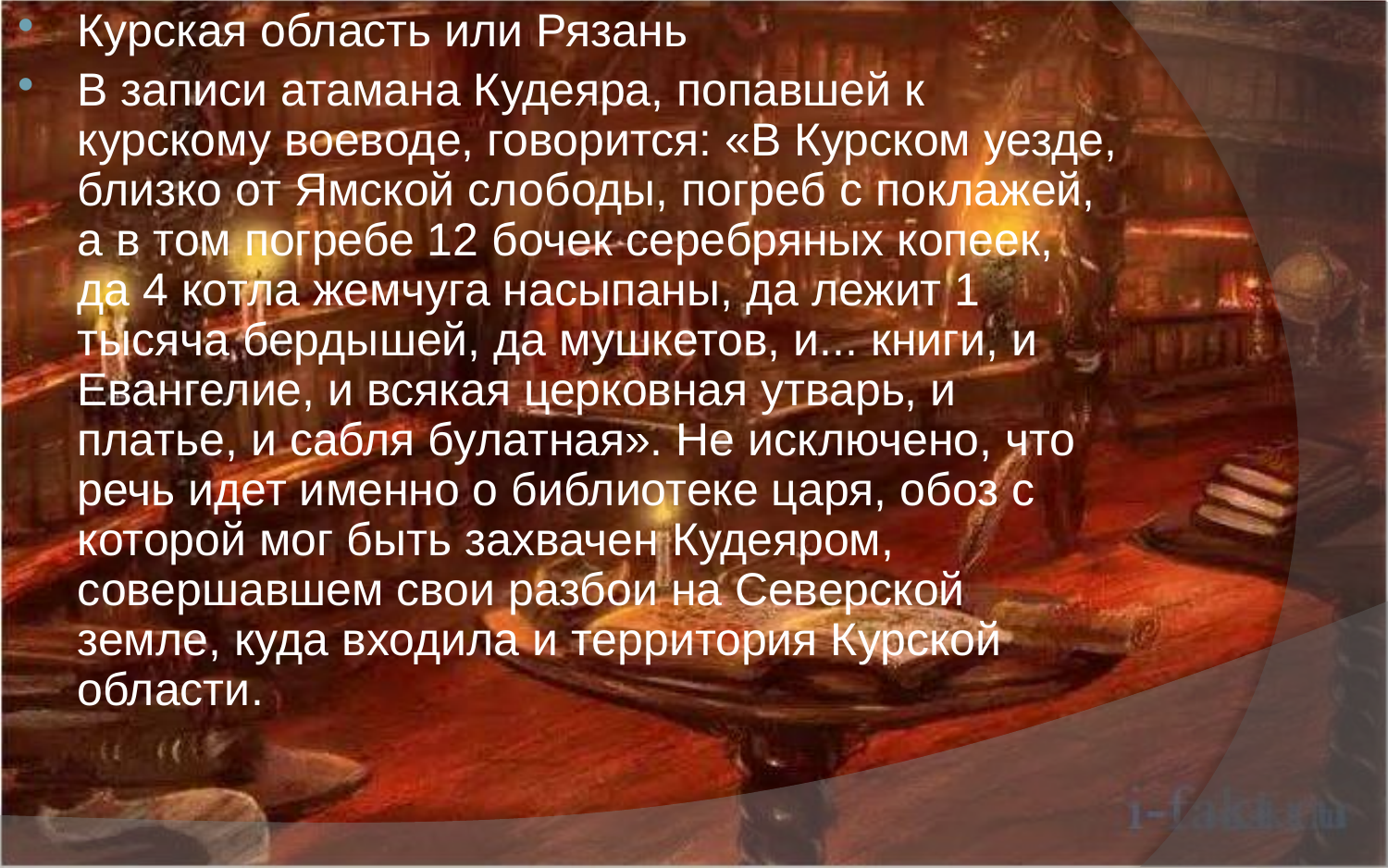

Курская область или Рязань
В записи атамана Кудеяра, попавшей к курскому воеводе, говорится: «В Курском уезде, близко от Ямской слободы, погреб с поклажей, а в том погребе 12 бочек серебряных копеек, да 4 котла жемчуга насыпаны, да лежит 1 тысяча бердышей, да мушкетов, и... книги, и Евангелие, и всякая церковная утварь, и платье, и сабля булатная». Не исключено, что речь идет именно о библиотеке царя, обоз с которой мог быть захвачен Кудеяром, совершавшем свои разбои на Северской земле, куда входила и территория Курской области.